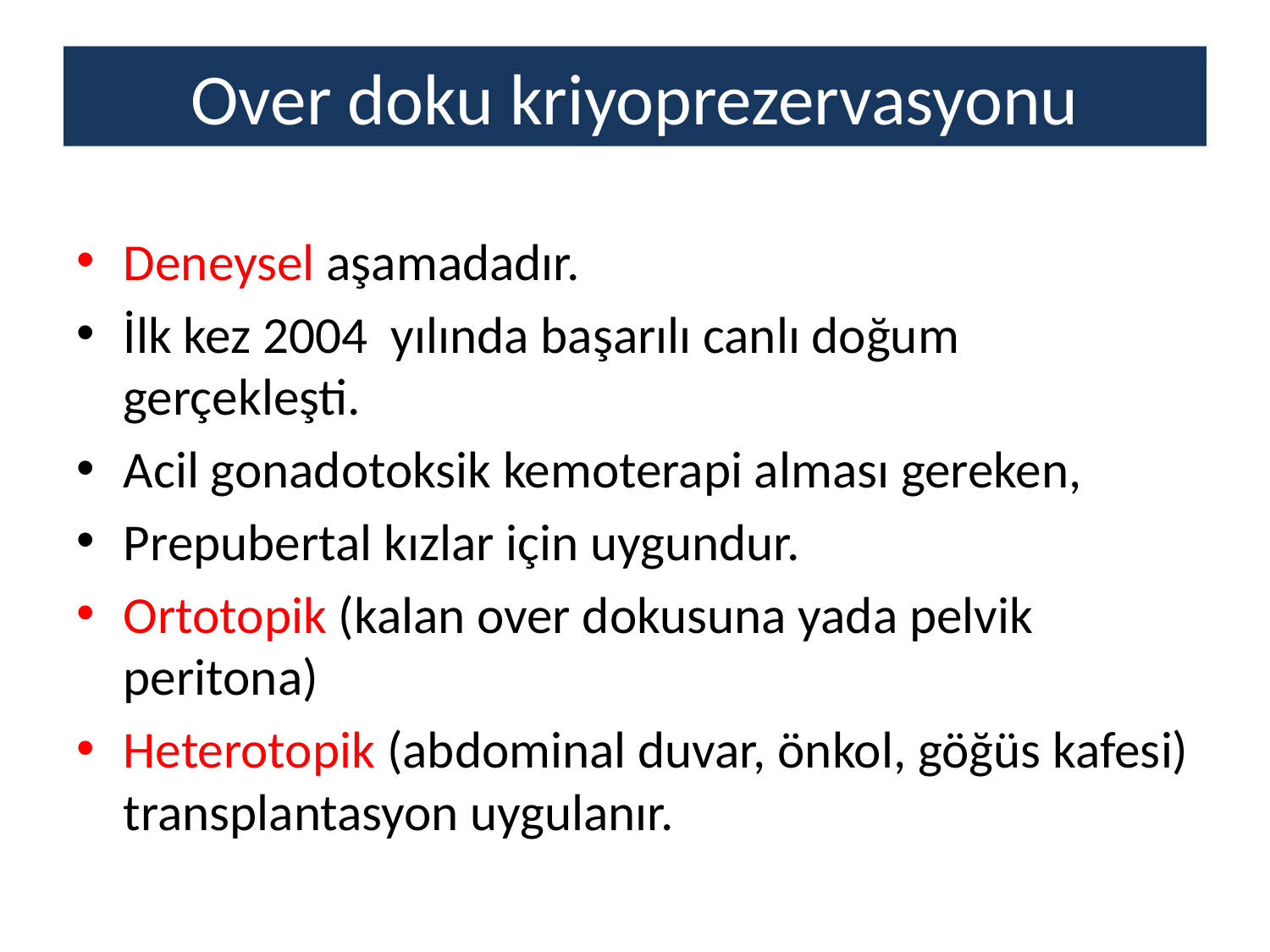

# Over doku kriyoprezervasyonu
Deneysel aşamadadır.
İlk kez 2004  yılında başarılı canlı doğum gerçekleşti.
Acil gonadotoksik kemoterapi alması gereken,
Prepubertal kızlar için uygundur.
Ortotopik (kalan over dokusuna yada pelvik peritona)
Heterotopik (abdominal duvar, önkol, göğüs kafesi) transplantasyon uygulanır.